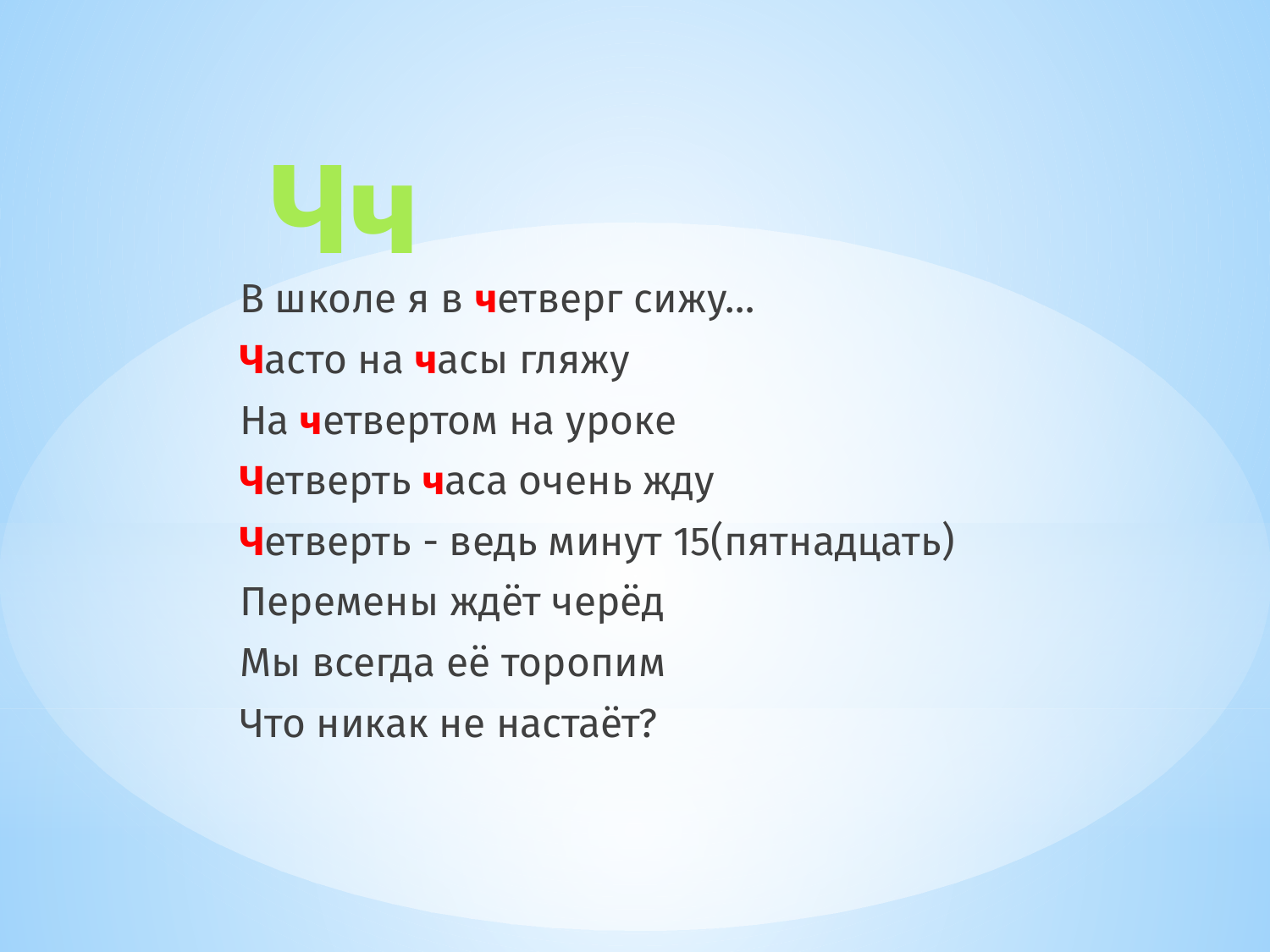

# Чч
В школе я в четверг сижу…
Часто на часы гляжу
На четвертом на уроке
Четверть часа очень жду
Четверть - ведь минут 15(пятнадцать)
Перемены ждёт черёд
Мы всегда её торопим
Что никак не настаёт?